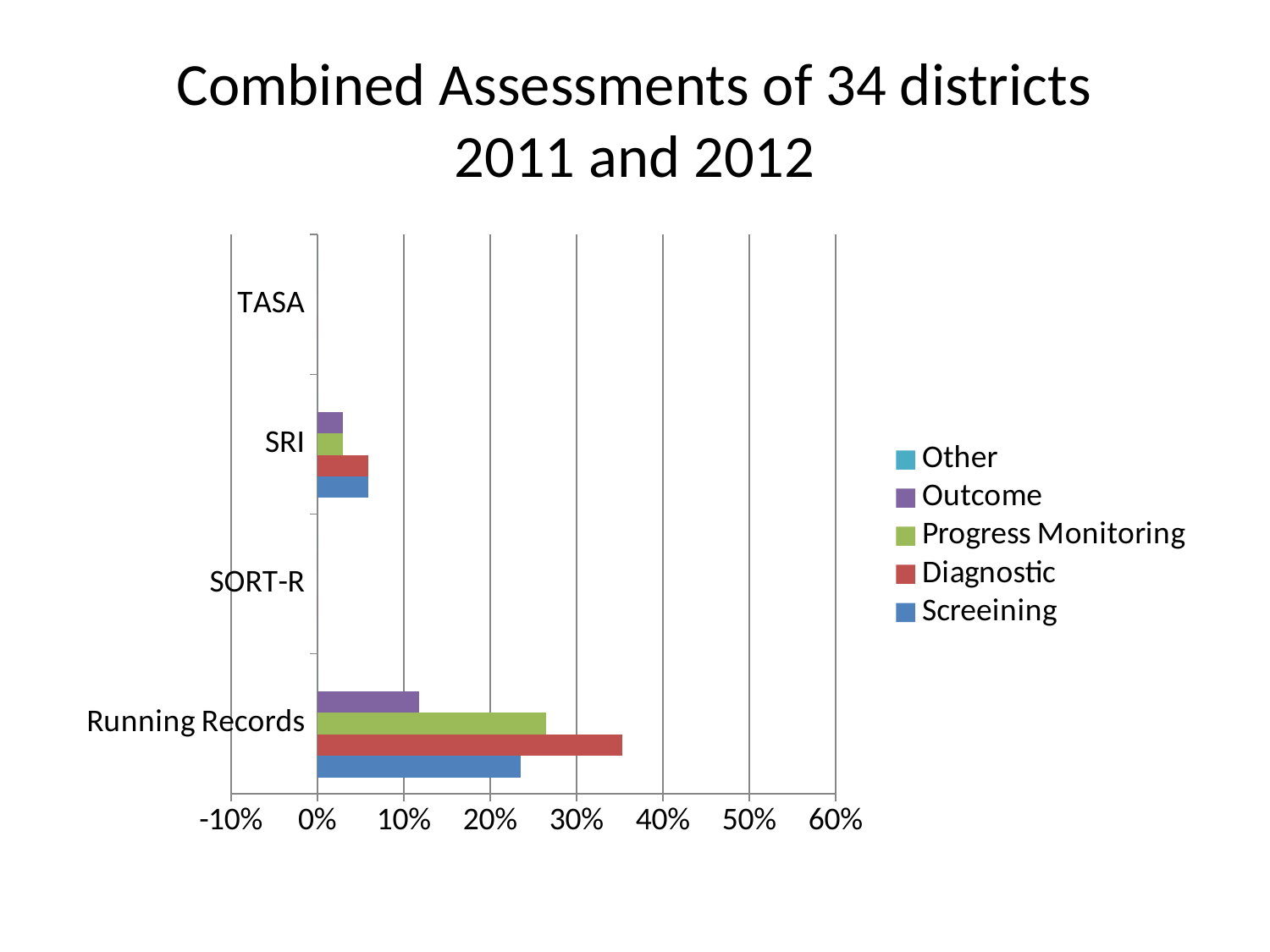

# Combined Assessments of 34 districts 2011 and 2012

### Chart

| Category | Screeining | Diagnostic | Progress Monitoring | Outcome | Other |
|---|---|---|---|---|---|
| Running Records | 0.235294117647059 | 0.352941176470588 | 0.264705882352942 | 0.117647058823529 | 0.0 |
| SORT-R | 0.0 | 0.0 | 0.0 | 0.0 | 0.0 |
| SRI | 0.0588235294117647 | 0.0588235294117647 | 0.0294117647058823 | 0.0294117647058823 | 0.0 |
| TASA | 0.0 | 0.0 | 0.0 | 0.0 | 0.0 |